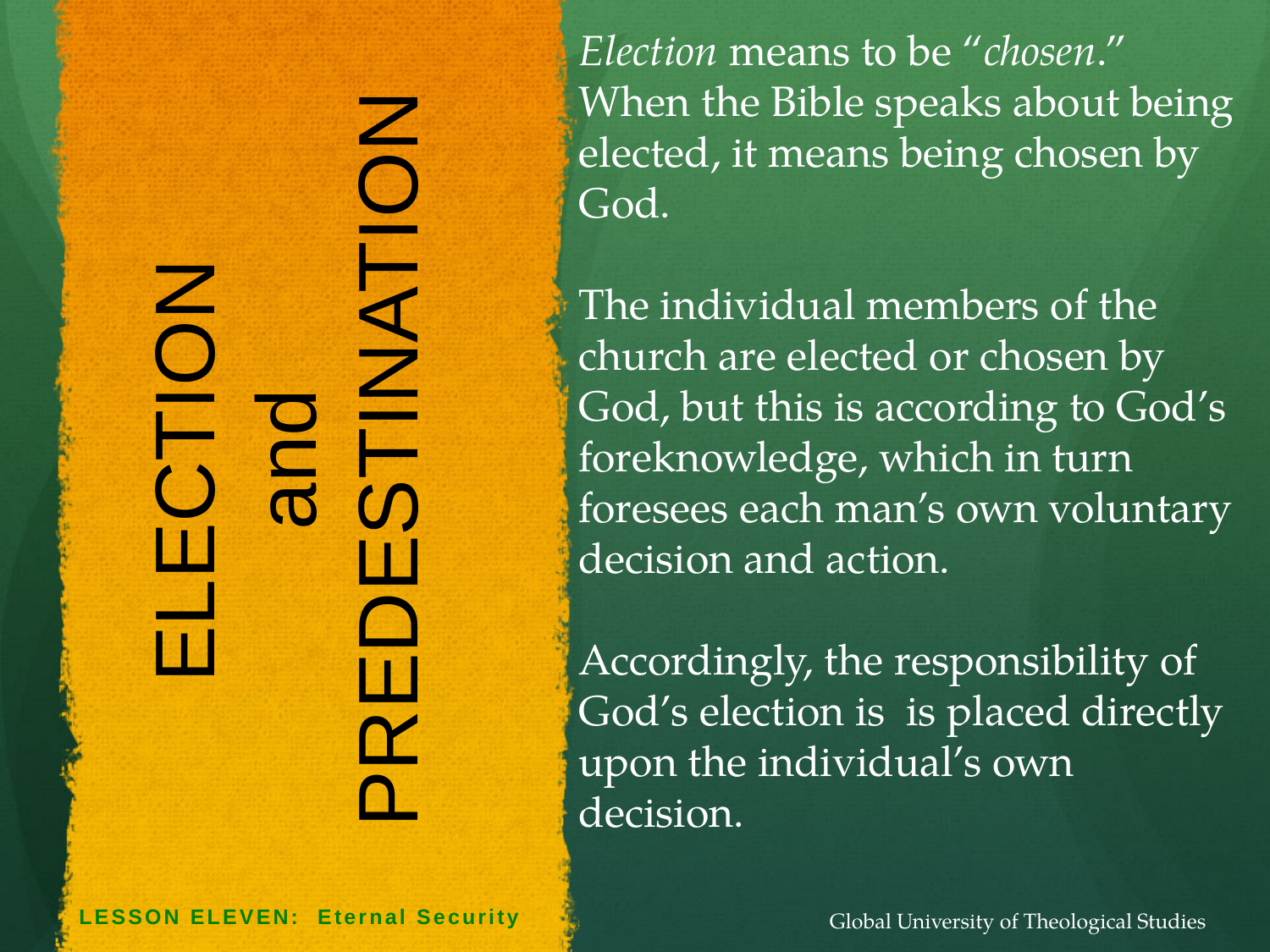

Election means to be “chosen.” When the Bible speaks about being elected, it means being chosen by God.

The individual members of the church are elected or chosen by God, but this is according to God’s foreknowledge, which in turn foresees each man’s own voluntary decision and action.

Accordingly, the responsibility of God’s election is  is placed directly upon the individual’s own decision.

ELECTION
and
PREDESTINATION
LESSON ELEVEN:  Eternal Security
Global University of Theological Studies